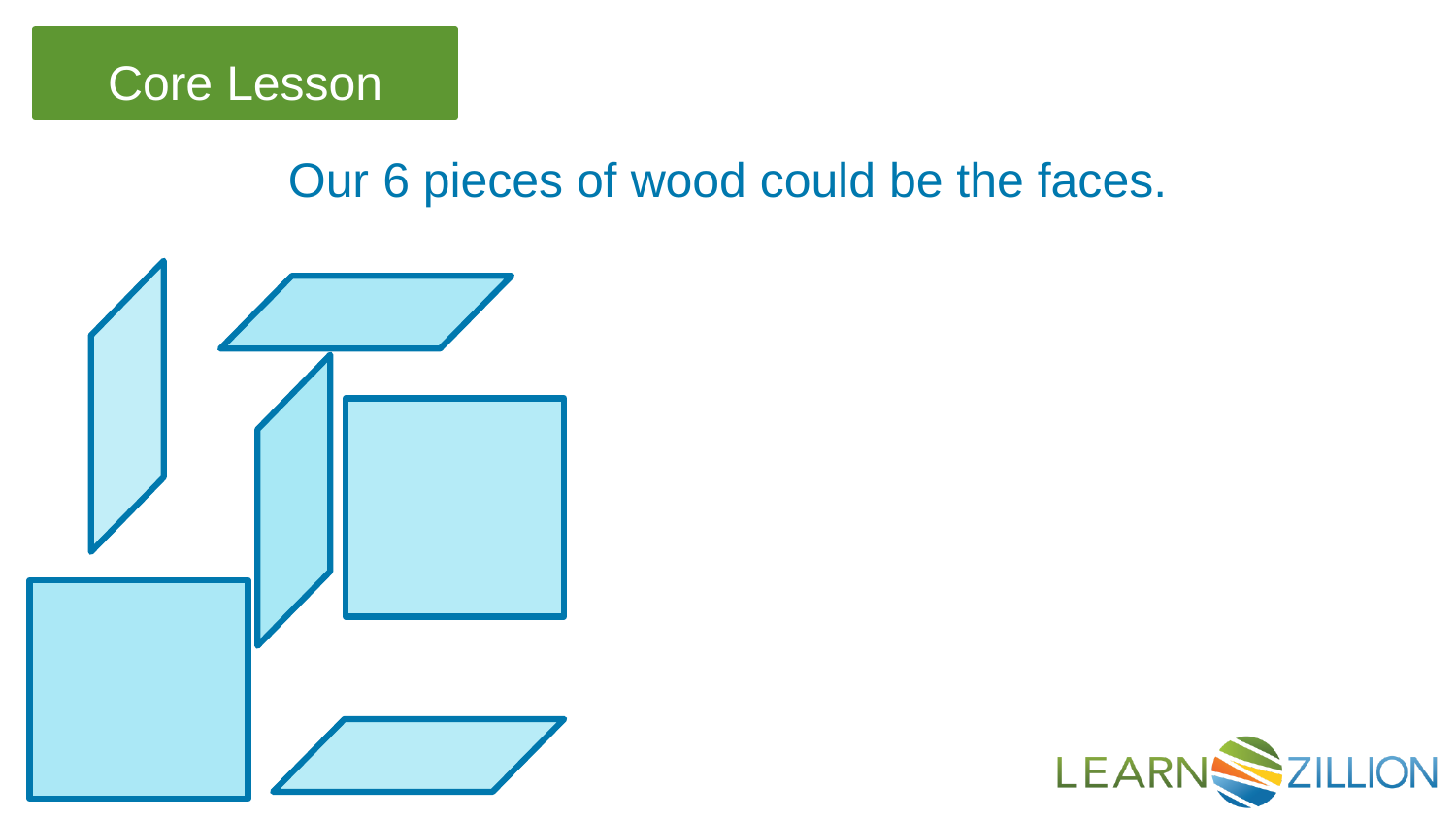

Our 6 pieces of wood could be the faces.